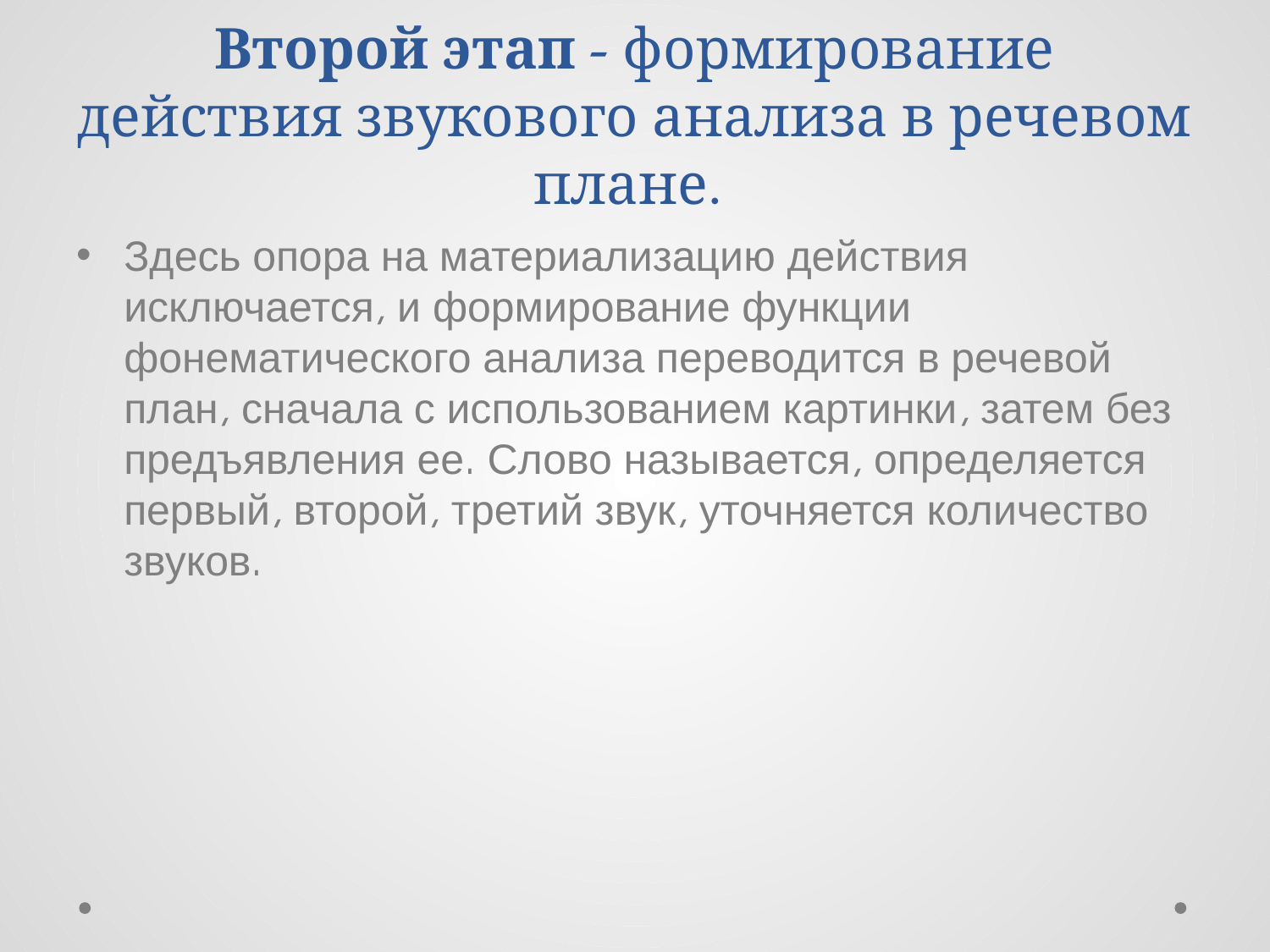

# Второй этап - формирование действия звукового анализа в речевом плане.
Здесь опора на материализацию действия исключается, и формирование функции фонематического анализа переводится в речевой план, сначала с использованием картинки, затем без предъявления ее. Слово называется, определяется первый, второй, третий звук, уточняется количество звуков.